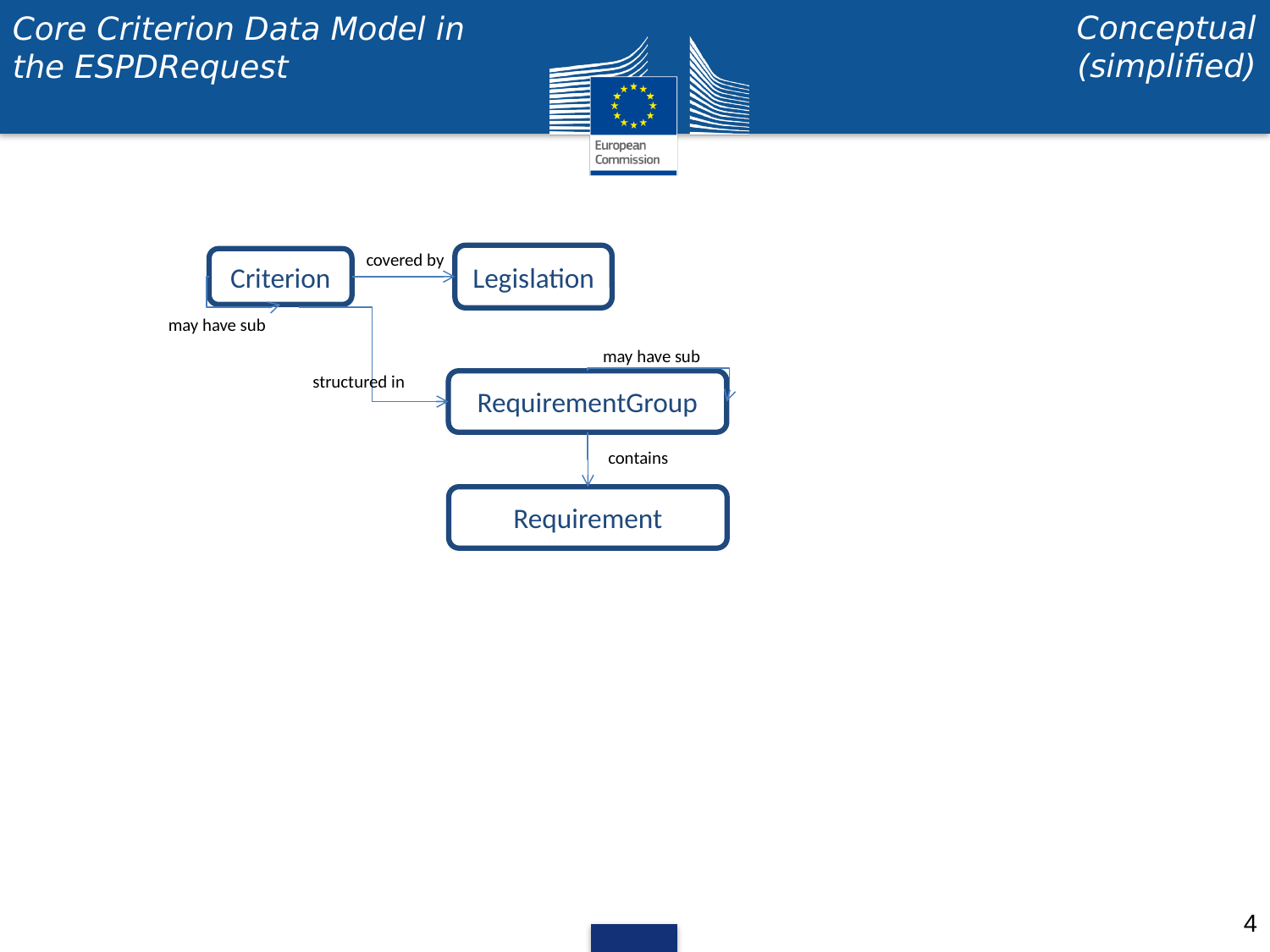

Conceptual
(simplified)
Core Criterion Data Model in the ESPDRequest
covered by
Legislation
Criterion
may have sub
may have sub
structured in
RequirementGroup
contains
Requirement
4